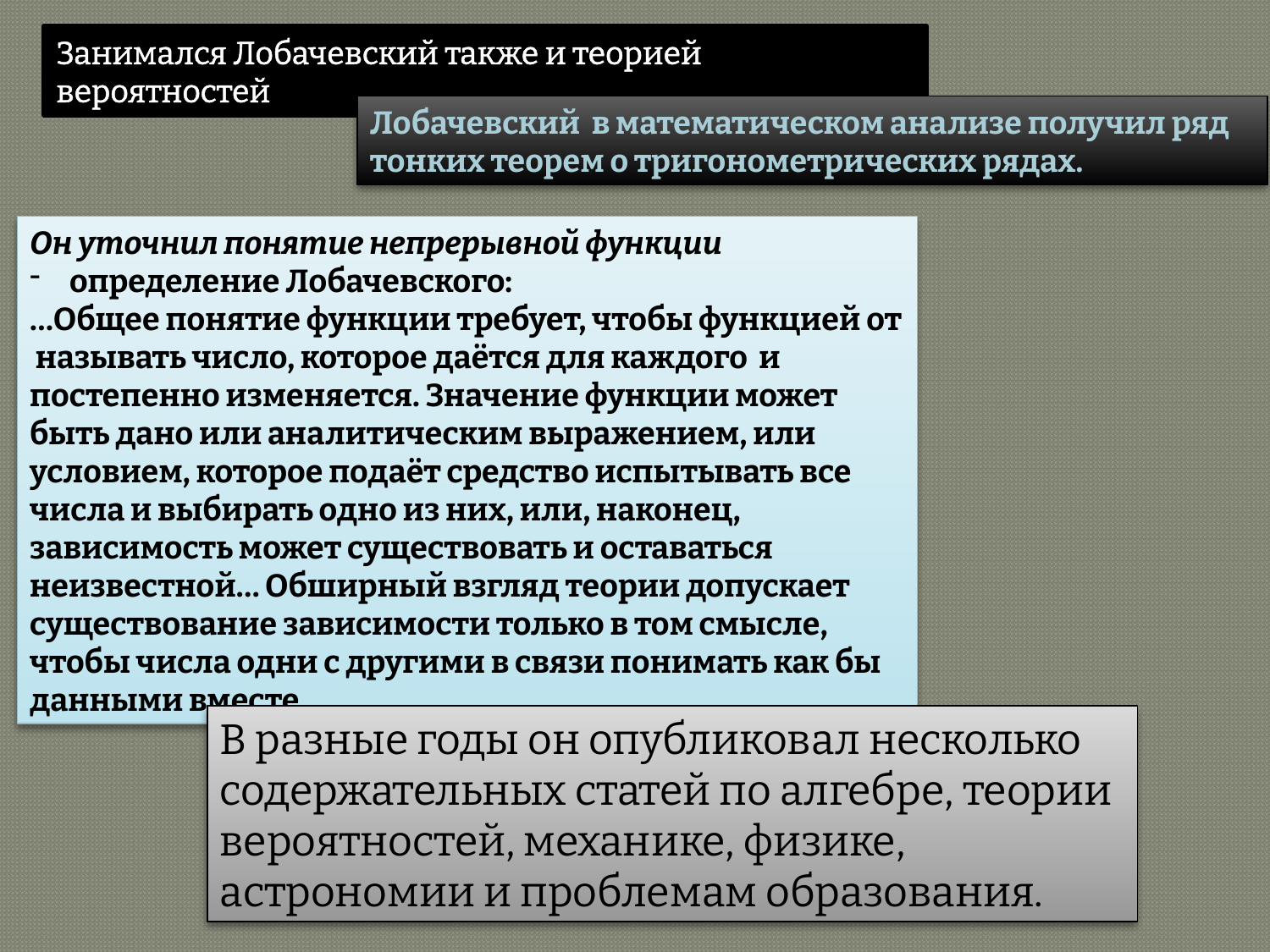

Занимался Лобачевский также и теорией вероятностей
Лобачевский  в математическом анализе получил ряд тонких теорем о тригонометрических рядах.
Он уточнил понятие непрерывной функции
определение Лобачевского:
…Общее понятие функции требует, чтобы функцией от  называть число, которое даётся для каждого  и постепенно изменяется. Значение функции может быть дано или аналитическим выражением, или условием, которое подаёт средство испытывать все числа и выбирать одно из них, или, наконец, зависимость может существовать и оставаться неизвестной… Обширный взгляд теории допускает существование зависимости только в том смысле, чтобы числа одни с другими в связи понимать как бы данными вместе.
В разные годы он опубликовал несколько содержательных статей по алгебре, теории вероятностей, механике, физике, астрономии и проблемам образования.